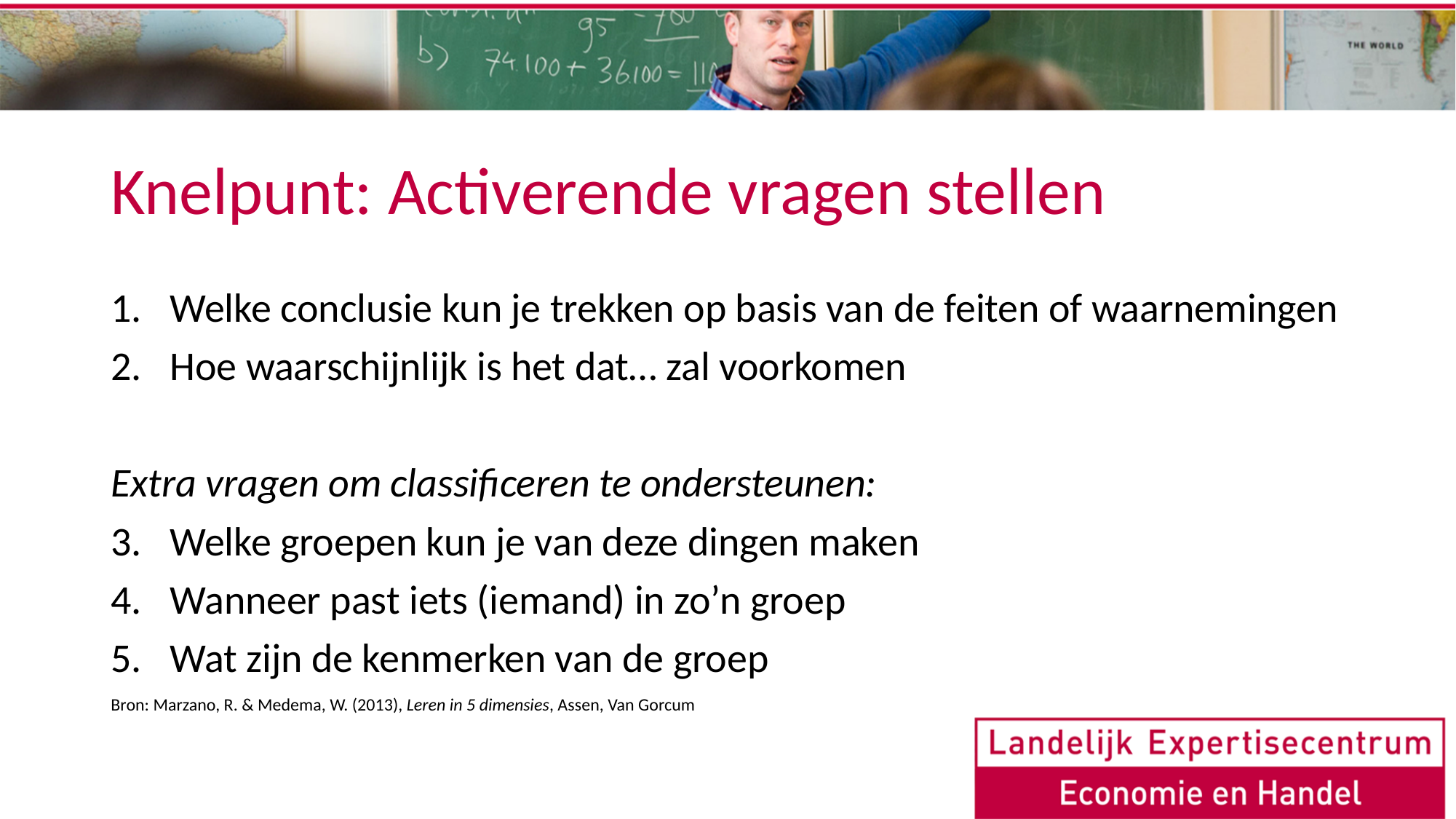

# Knelpunt: Activerende vragen stellen

Welke conclusie kun je trekken op basis van de feiten of waarnemingen
Hoe waarschijnlijk is het dat… zal voorkomen

Extra vragen om classificeren te ondersteunen:
Welke groepen kun je van deze dingen maken
Wanneer past iets (iemand) in zo’n groep
Wat zijn de kenmerken van de groep
Bron: Marzano, R. & Medema, W. (2013), Leren in 5 dimensies, Assen, Van Gorcum